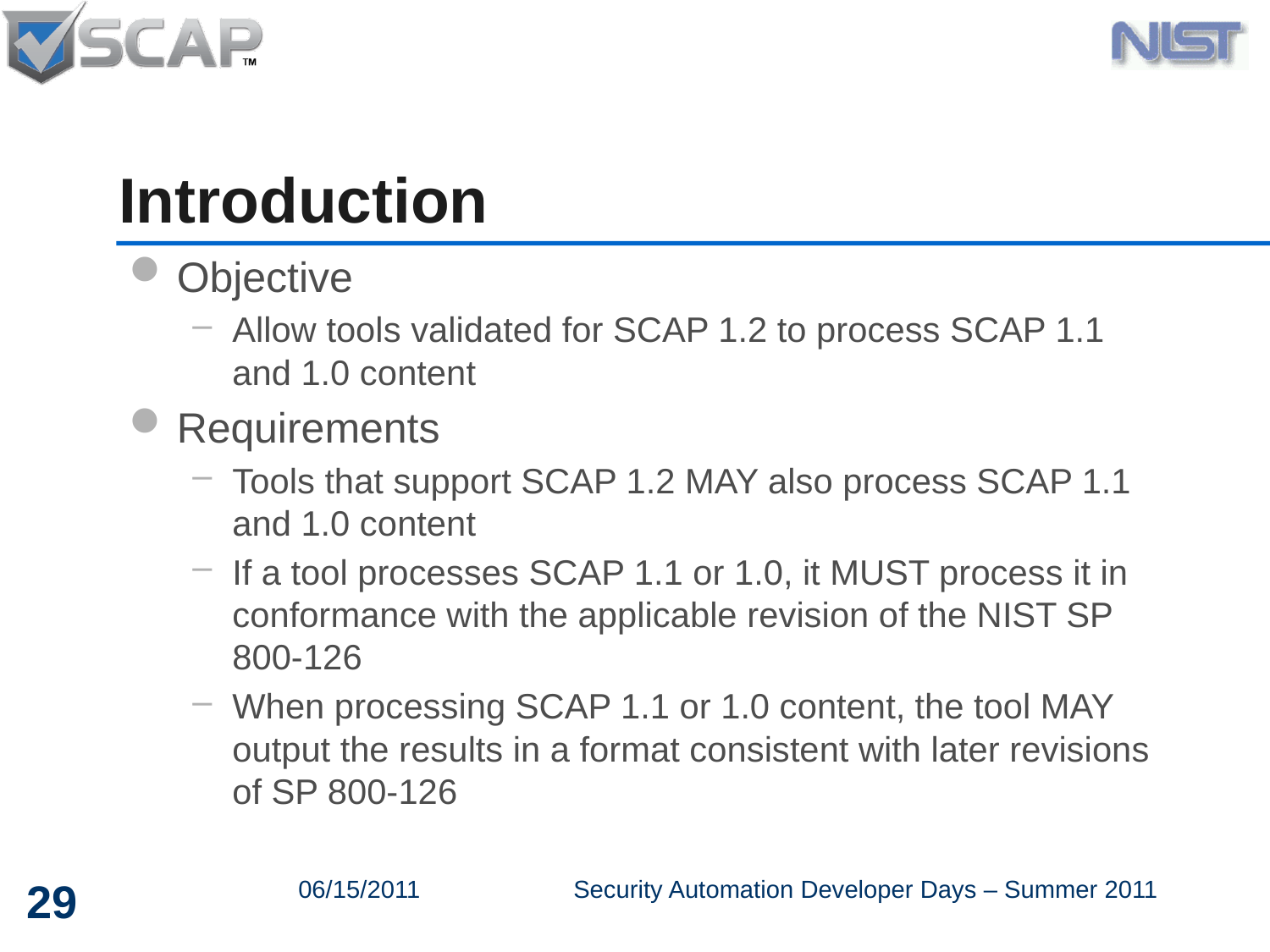

# Introduction
Objective
Allow tools validated for SCAP 1.2 to process SCAP 1.1 and 1.0 content
Requirements
Tools that support SCAP 1.2 MAY also process SCAP 1.1 and 1.0 content
If a tool processes SCAP 1.1 or 1.0, it MUST process it in conformance with the applicable revision of the NIST SP 800-126
When processing SCAP 1.1 or 1.0 content, the tool MAY output the results in a format consistent with later revisions of SP 800-126
29
06/15/2011
Security Automation Developer Days – Summer 2011